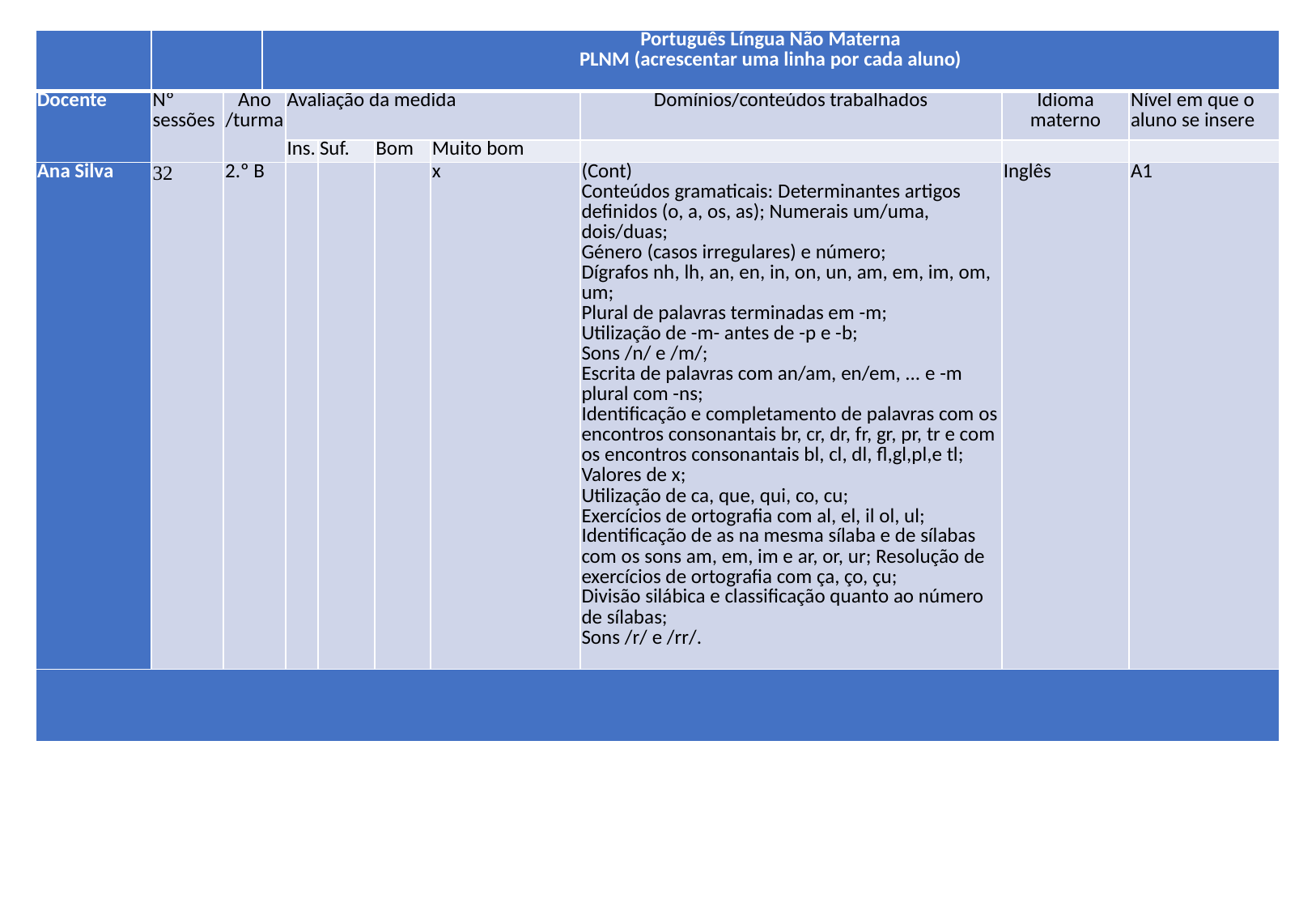

|  |  |  | Português Língua Não Materna PLNM (acrescentar uma linha por cada aluno) |  |  |  |  |  |  |  |
| --- | --- | --- | --- | --- | --- | --- | --- | --- | --- | --- |
| Docente | Nº sessões | Ano /turma |  | Avaliação da medida |  |  |  | Domínios/conteúdos trabalhados | Idioma materno | Nível em que o aluno se insere |
|  |  |  |  | Ins. | Suf. | Bom | Muito bom |  |  |  |
| Ana Silva | 32 | 2.º B |  |  |  |  | x | (Cont) Conteúdos gramaticais: Determinantes artigos definidos (o, a, os, as); Numerais um/uma, dois/duas; Género (casos irregulares) e número; Dígrafos nh, lh, an, en, in, on, un, am, em, im, om, um; Plural de palavras terminadas em -m; Utilização de -m- antes de -p e -b; Sons /n/ e /m/; Escrita de palavras com an/am, en/em, ... e -m plural com -ns; Identificação e completamento de palavras com os encontros consonantais br, cr, dr, fr, gr, pr, tr e com os encontros consonantais bl, cl, dl, fl,gl,pl,e tl; Valores de x; Utilização de ca, que, qui, co, cu; Exercícios de ortografia com al, el, il ol, ul; Identificação de as na mesma sílaba e de sílabas com os sons am, em, im e ar, or, ur; Resolução de exercícios de ortografia com ça, ço, çu; Divisão silábica e classificação quanto ao número de sílabas; Sons /r/ e /rr/. | Inglês | A1 |
|  |  |  |  |  |  |  |  |  |  |  |